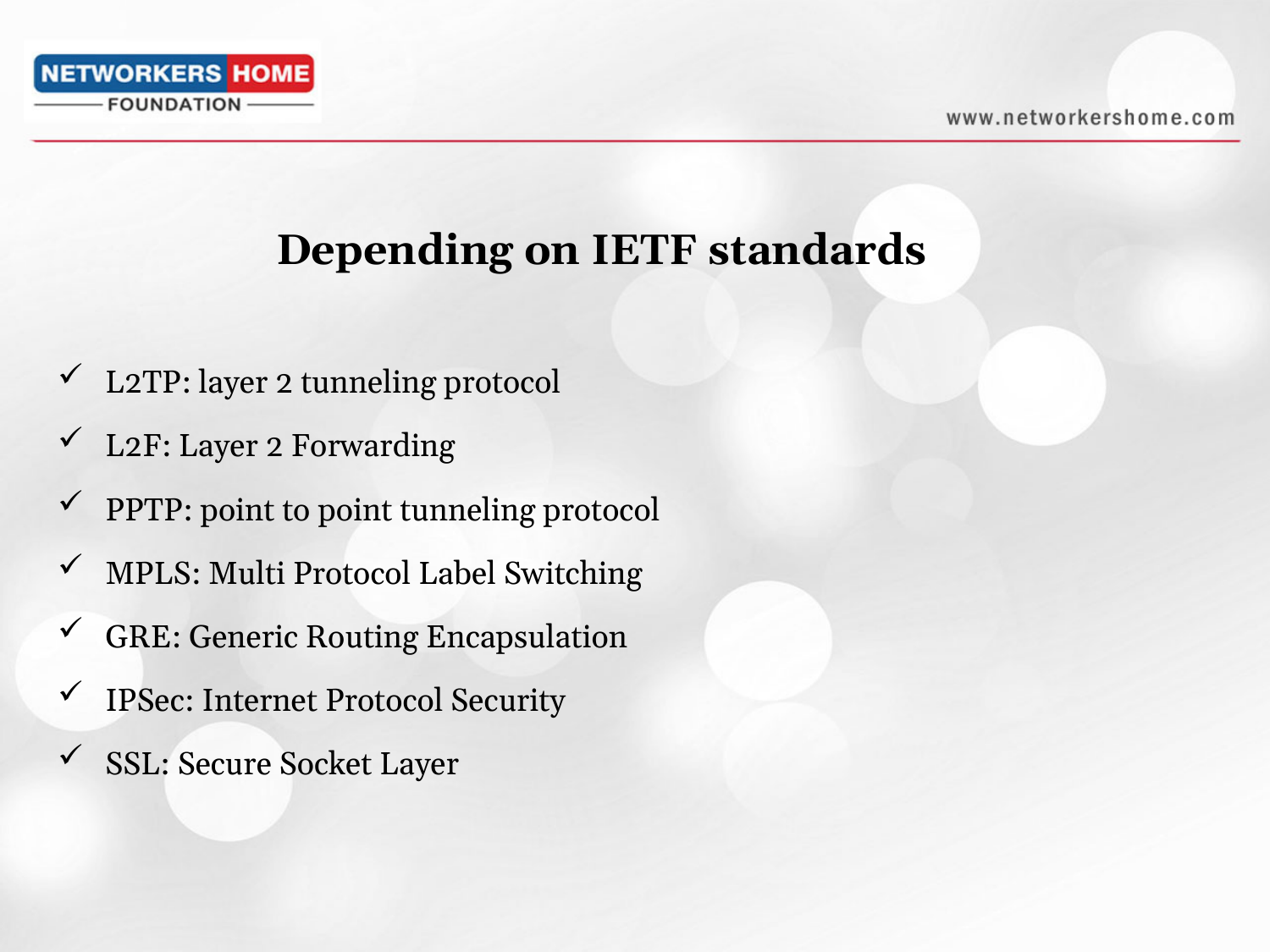

Depending on IETF standards

L2TP: layer 2 tunneling protocol
L2F: Layer 2 Forwarding
PPTP: point to point tunneling protocol
MPLS: Multi Protocol Label Switching
GRE: Generic Routing Encapsulation
IPSec: Internet Protocol Security
SSL: Secure Socket Layer